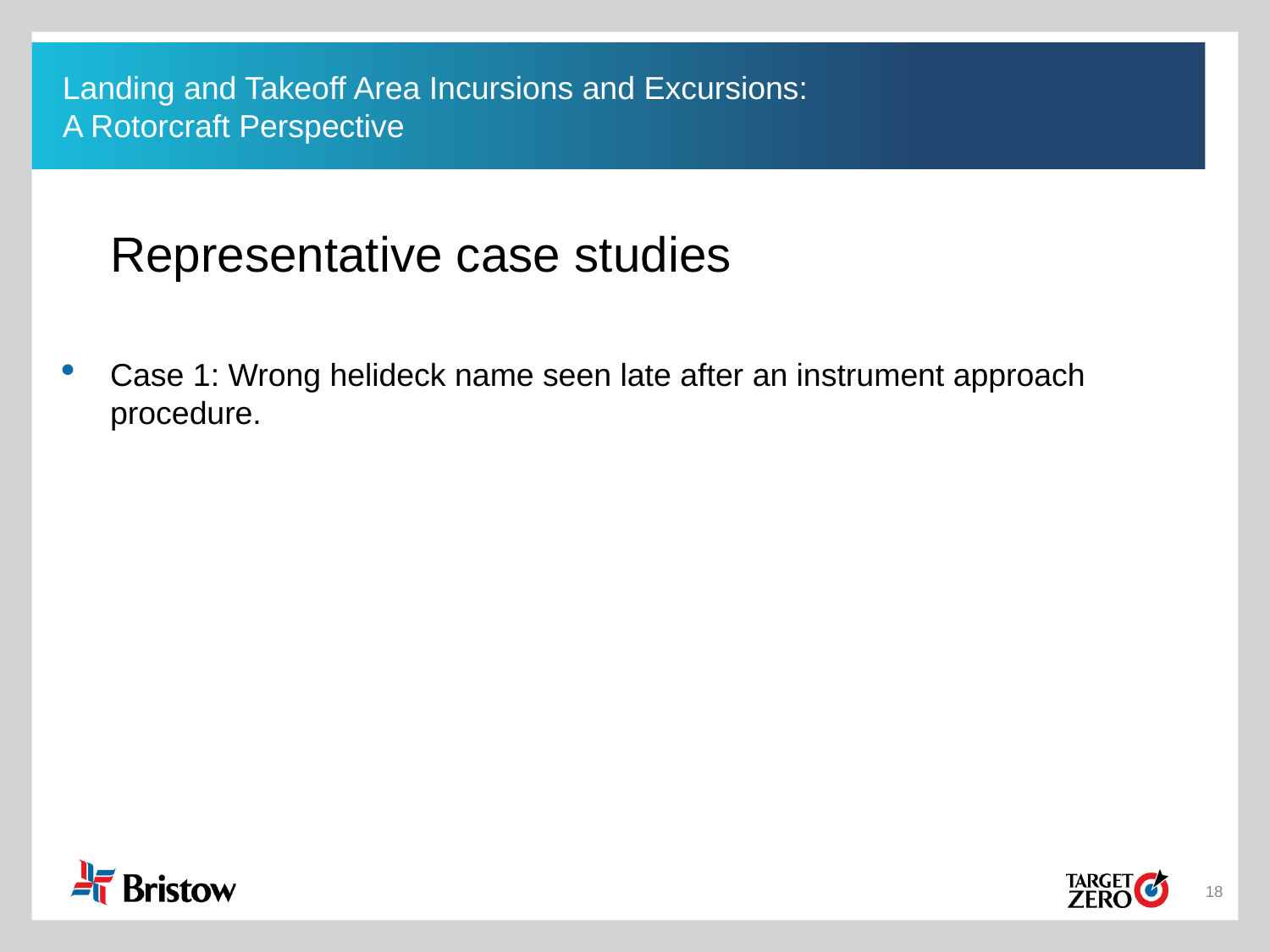

Landing and Takeoff Area Incursions and Excursions:
A Rotorcraft Perspective
	Representative case studies

Case 1: Wrong helideck name seen late after an instrument approach procedure.